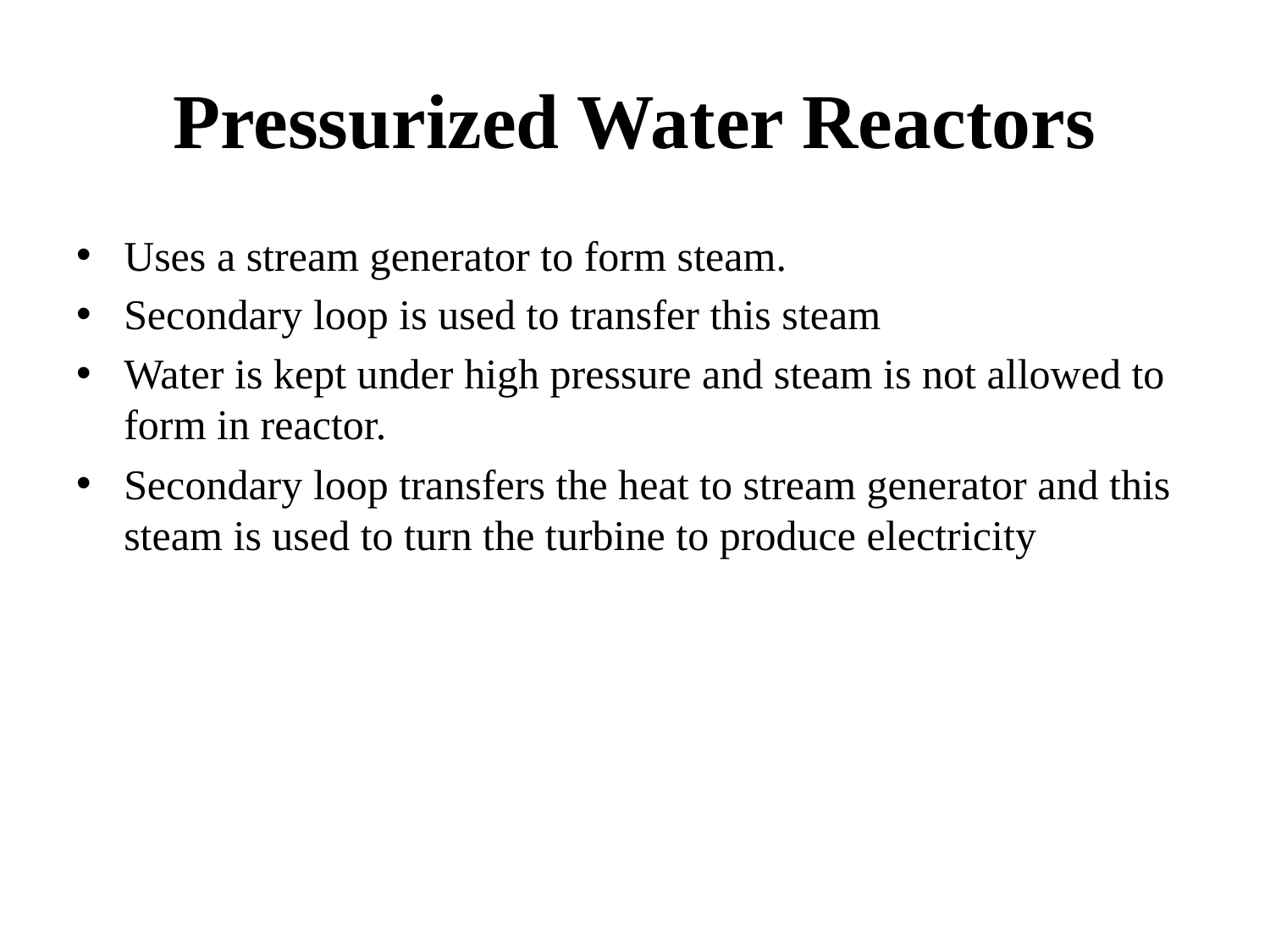

# Pressurized Water Reactors
Uses a stream generator to form steam.
Secondary loop is used to transfer this steam
Water is kept under high pressure and steam is not allowed to form in reactor.
Secondary loop transfers the heat to stream generator and this steam is used to turn the turbine to produce electricity